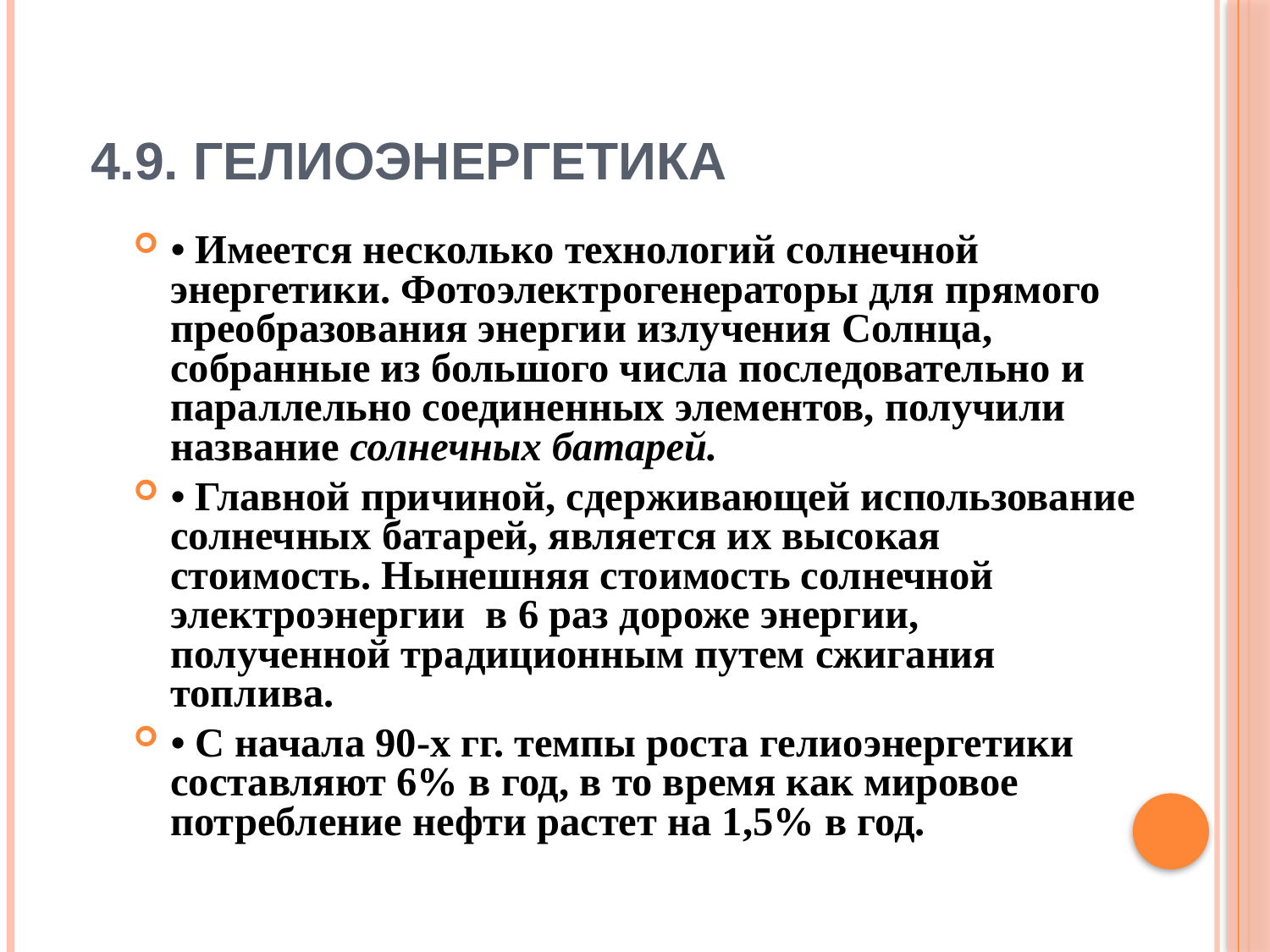

# 4.9. Гелиоэнергетика
• Имеется несколько технологий солнечной энергетики. Фотоэлектрогенераторы для прямого преобразования энергии излучения Солнца, собранные из большого числа последовательно и параллельно соединенных элементов, получили название солнечных батарей.
• Главной причиной, сдерживающей использование солнечных батарей, является их высокая стоимость. Нынешняя стоимость солнечной электроэнергии  в 6 раз дороже энергии, полученной традиционным путем сжигания топлива.
• С начала 90-х гг. темпы роста гелиоэнергетики составляют 6% в год, в то время как мировое потребление нефти растет на 1,5% в год.